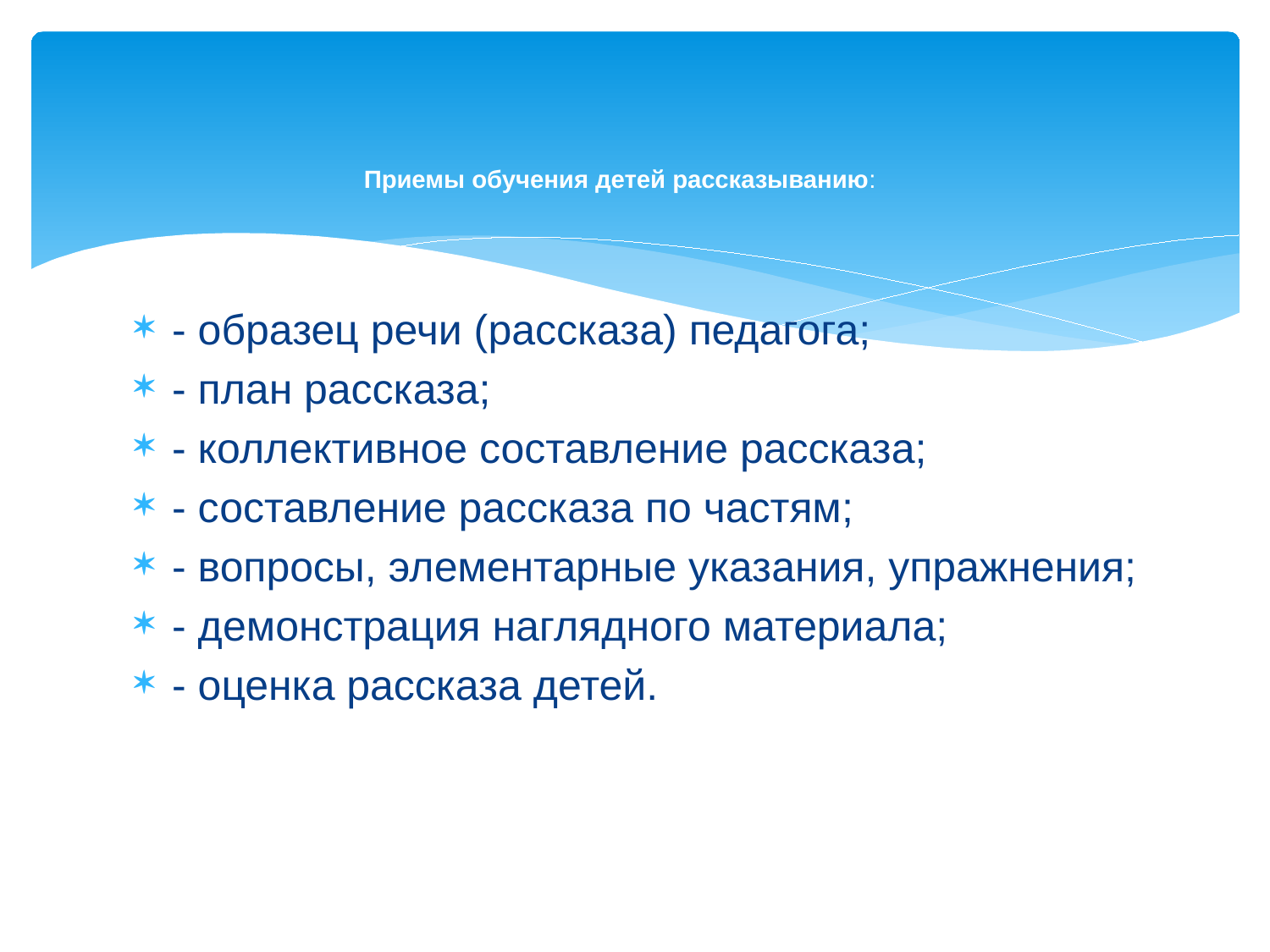

# Приемы обучения детей рассказыванию:
- образец речи (рассказа) педагога;
- план рассказа;
- коллективное составление рассказа;
- составление рассказа по частям;
- вопросы, элементарные указания, упражнения;
- демонстрация наглядного материала;
- оценка рассказа детей.